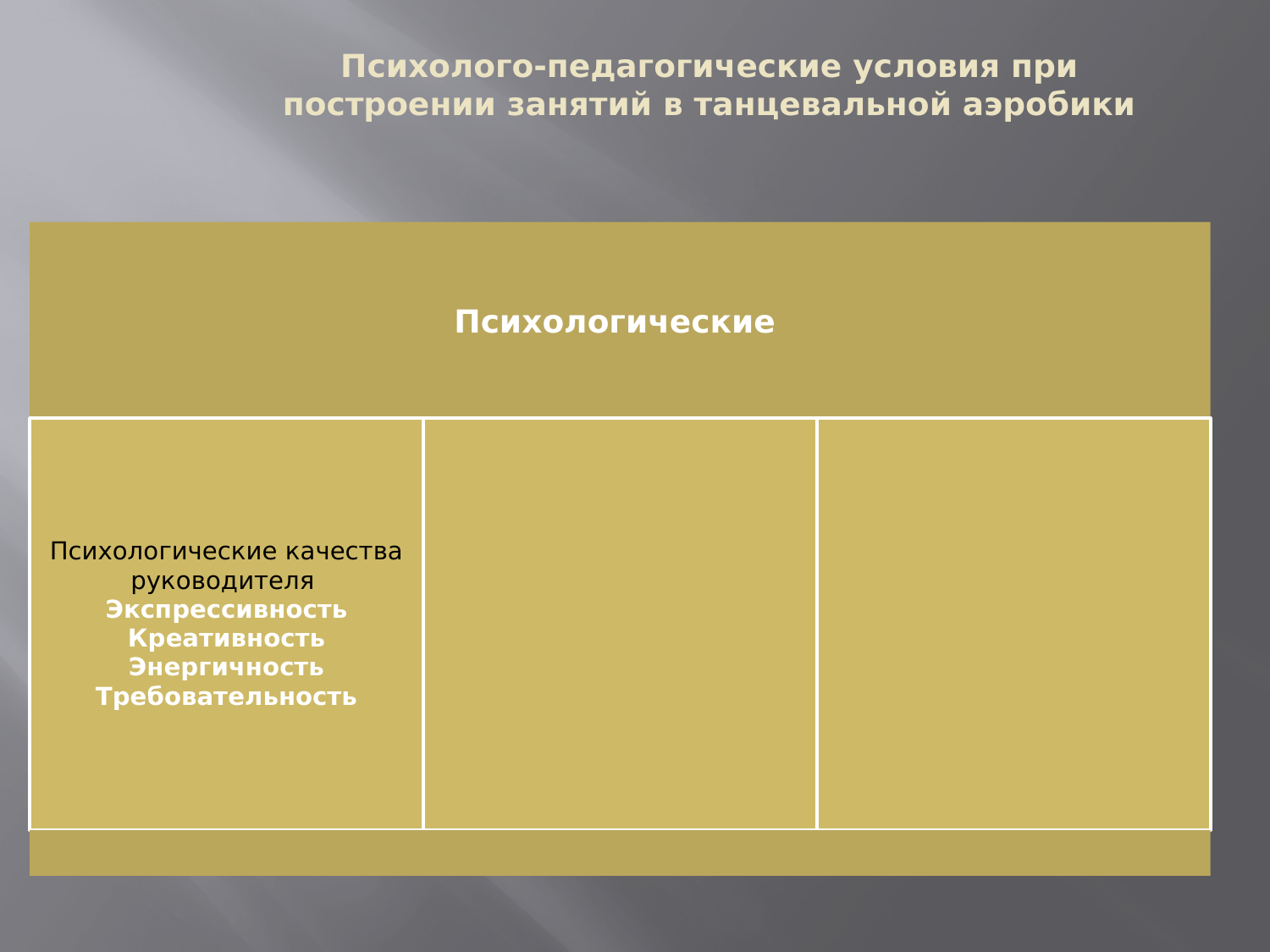

Психолого-педагогические условия при построении занятий в танцевальной аэробики
Психологические
Психологические качества руководителя
Экспрессивность
Креативность
Энергичность
Требовательность